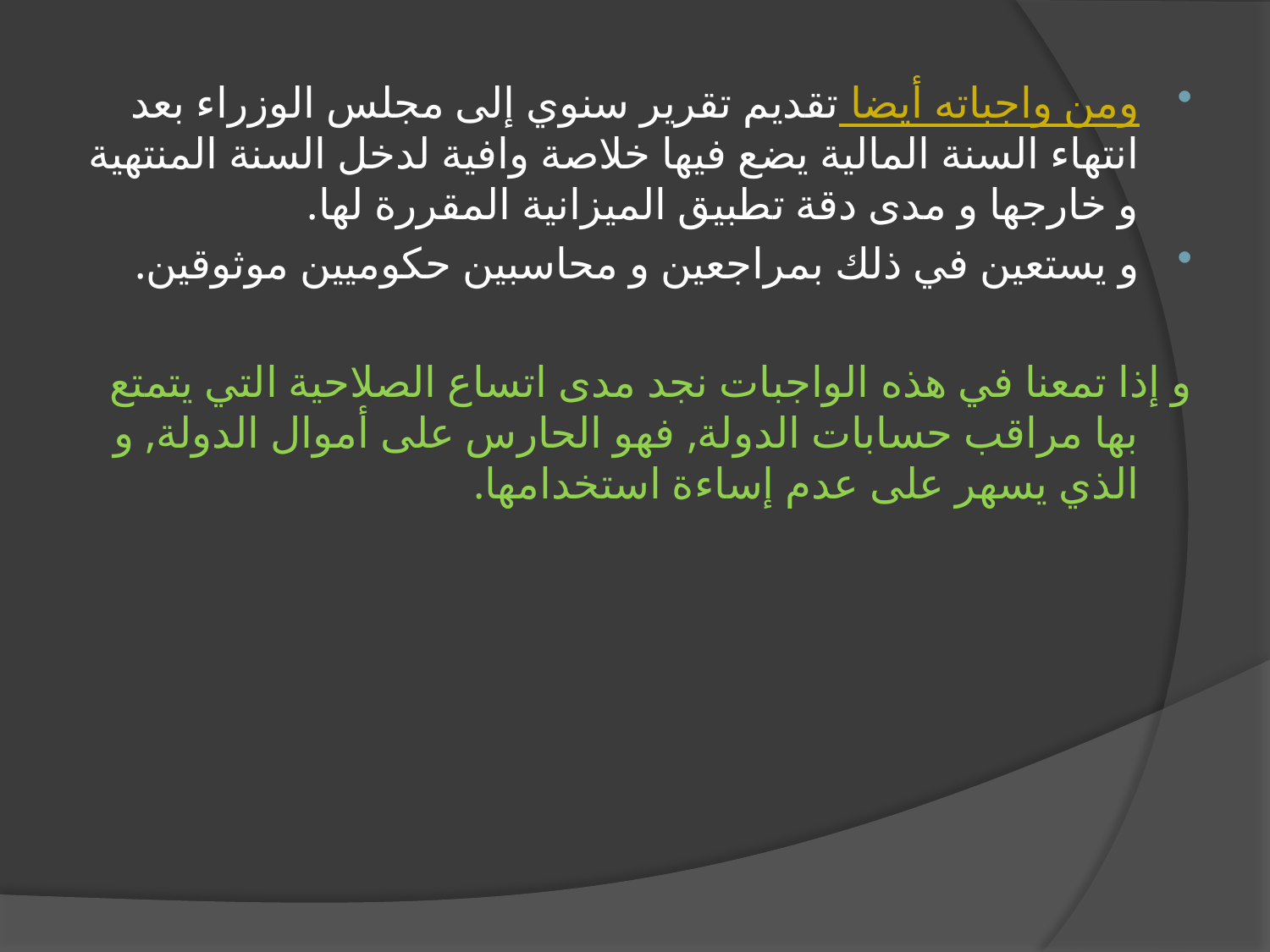

ومن واجباته أيضا تقديم تقرير سنوي إلى مجلس الوزراء بعد انتهاء السنة المالية يضع فيها خلاصة وافية لدخل السنة المنتهية و خارجها و مدى دقة تطبيق الميزانية المقررة لها.
و يستعين في ذلك بمراجعين و محاسبين حكوميين موثوقين.

و إذا تمعنا في هذه الواجبات نجد مدى اتساع الصلاحية التي يتمتع بها مراقب حسابات الدولة, فهو الحارس على أموال الدولة, و الذي يسهر على عدم إساءة استخدامها.